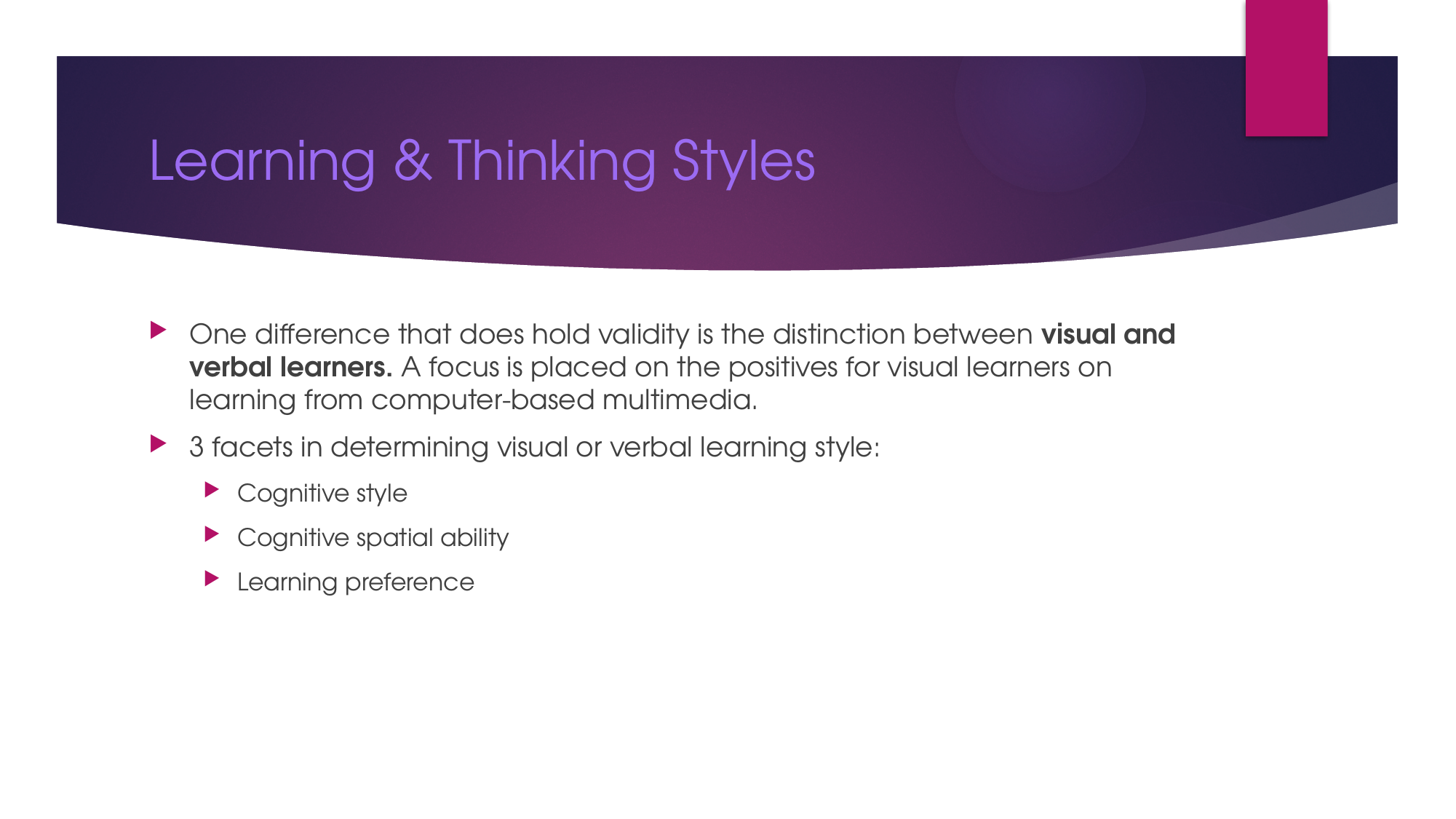

# Learning & Thinking Styles
One difference that does hold validity is the distinction between visual and verbal learners. A focus is placed on the positives for visual learners on learning from computer-based multimedia.
3 facets in determining visual or verbal learning style:
Cognitive style
Cognitive spatial ability
Learning preference